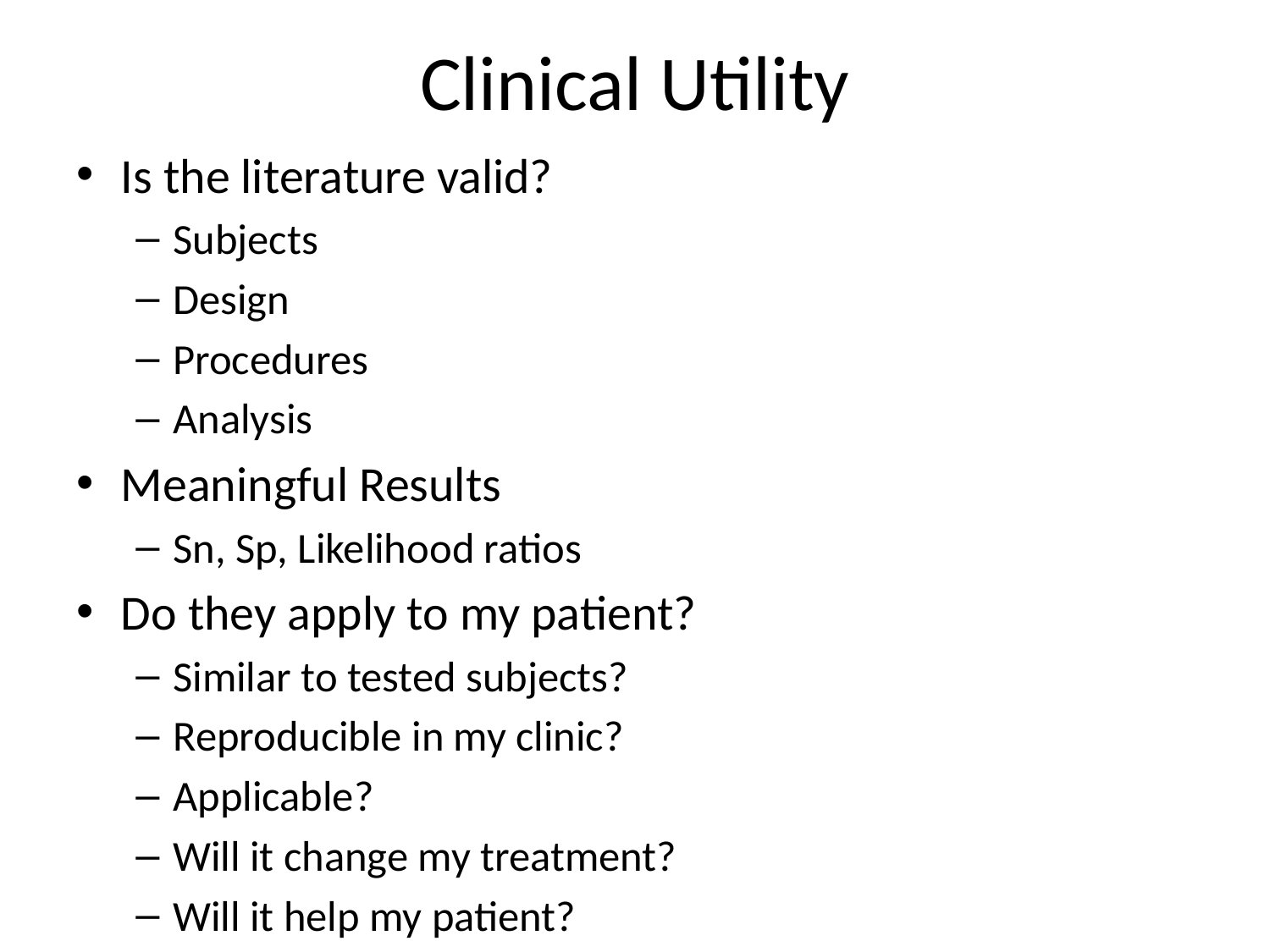

# Clinical Utility
Is the literature valid?
Subjects
Design
Procedures
Analysis
Meaningful Results
Sn, Sp, Likelihood ratios
Do they apply to my patient?
Similar to tested subjects?
Reproducible in my clinic?
Applicable?
Will it change my treatment?
Will it help my patient?